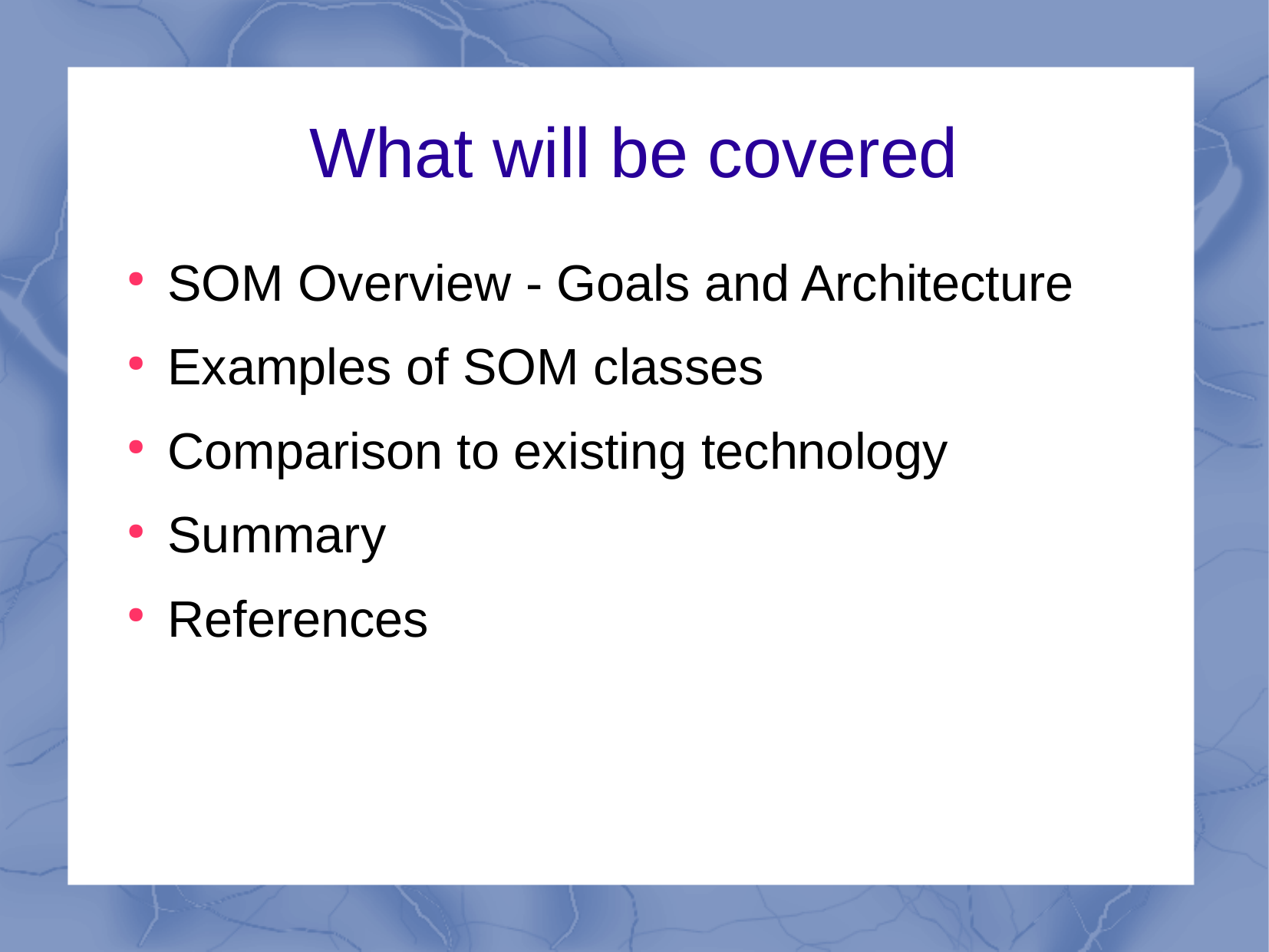

What will be covered
SOM Overview - Goals and Architecture
Examples of SOM classes
Comparison to existing technology
Summary
References